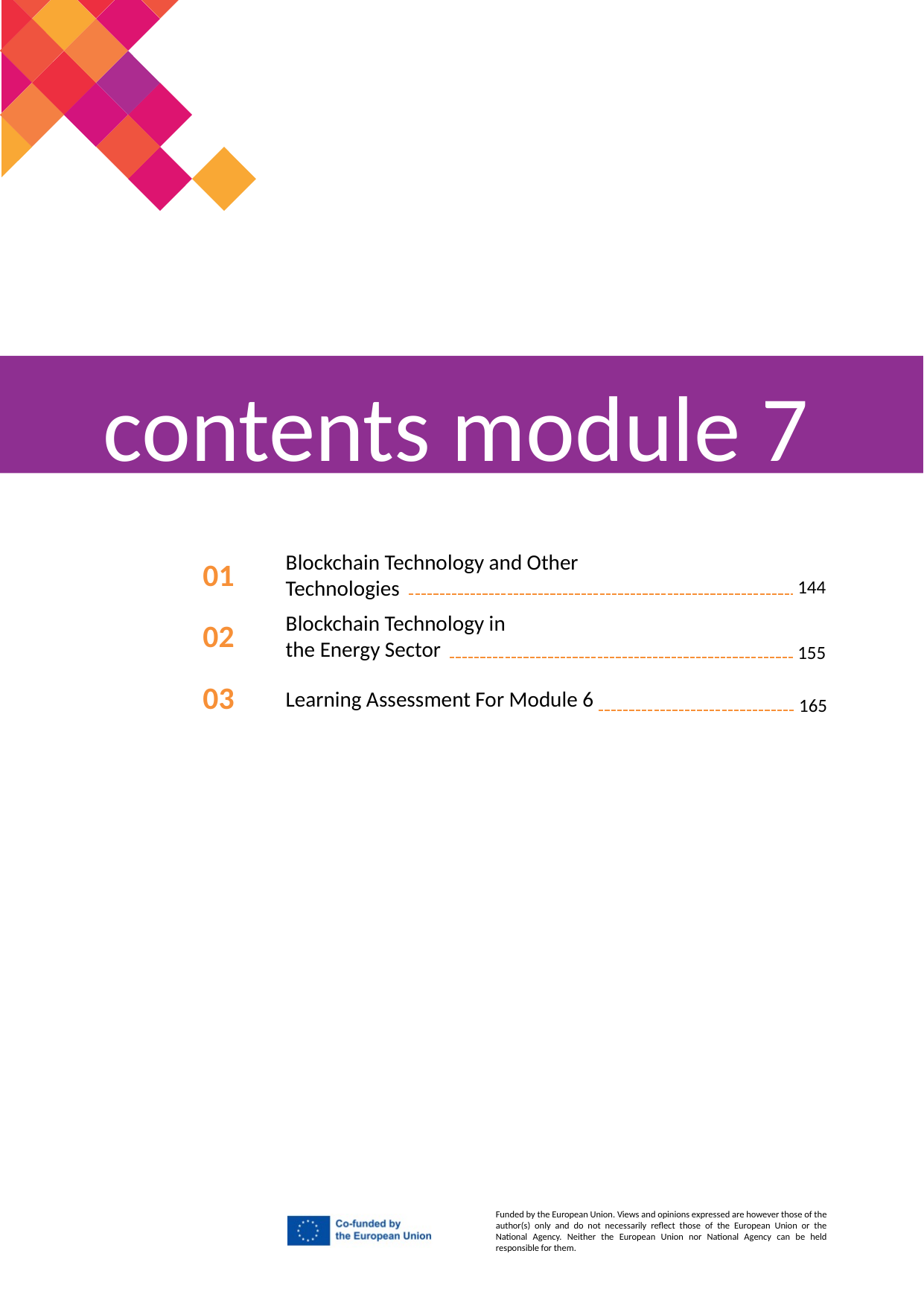

contents module 7
01
Blockchain Technology and Other
Technologies
144
Blockchain Technology in
the Energy Sector
02
155
03
Learning Assessment For Module 6
165